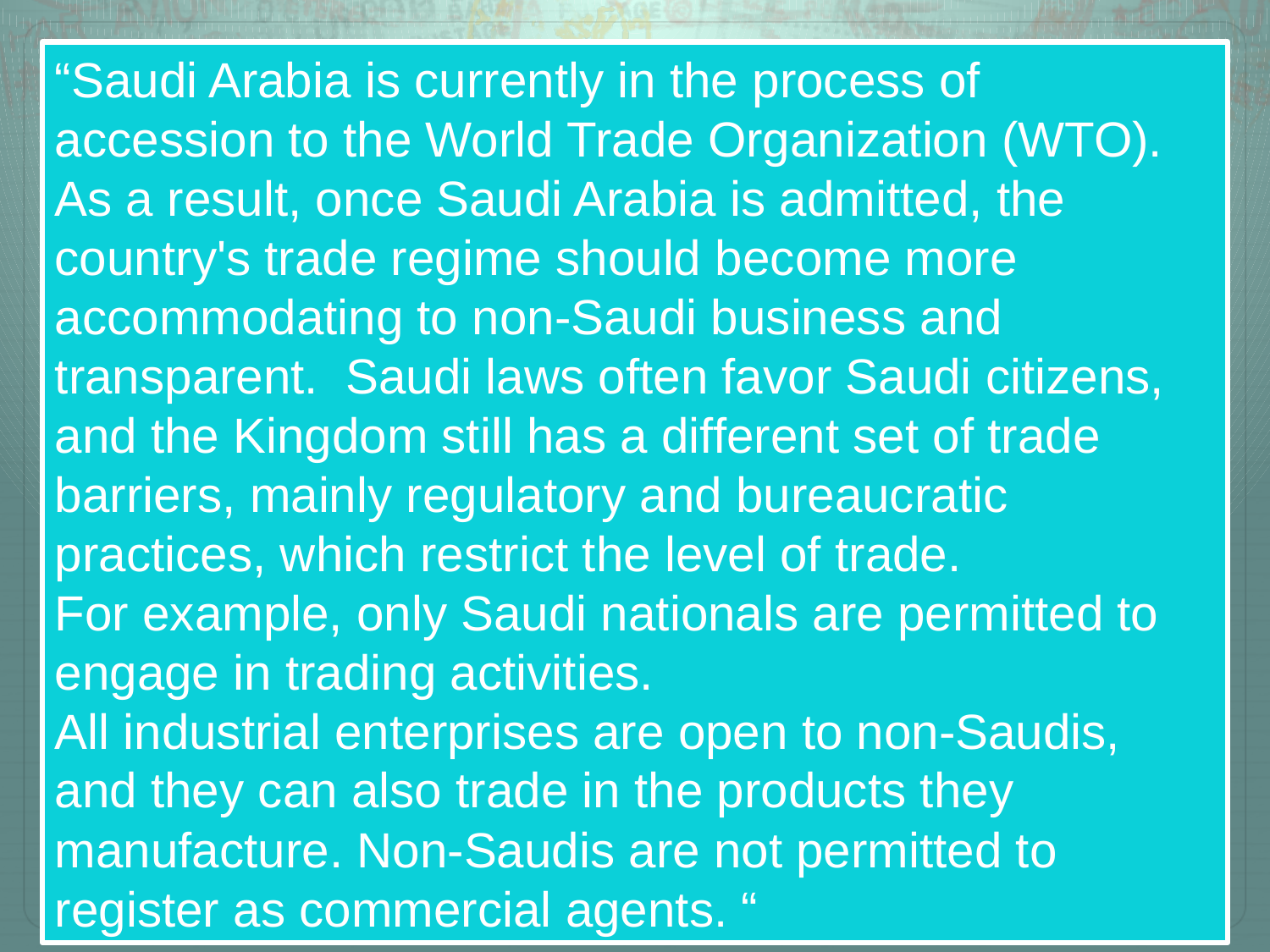

“Saudi Arabia is currently in the process of accession to the World Trade Organization (WTO).  As a result, once Saudi Arabia is admitted, the country's trade regime should become more accommodating to non-Saudi business and transparent.  Saudi laws often favor Saudi citizens, and the Kingdom still has a different set of trade barriers, mainly regulatory and bureaucratic practices, which restrict the level of trade.
For example, only Saudi nationals are permitted to engage in trading activities.
All industrial enterprises are open to non-Saudis, and they can also trade in the products they manufacture. Non-Saudis are not permitted to register as commercial agents. “